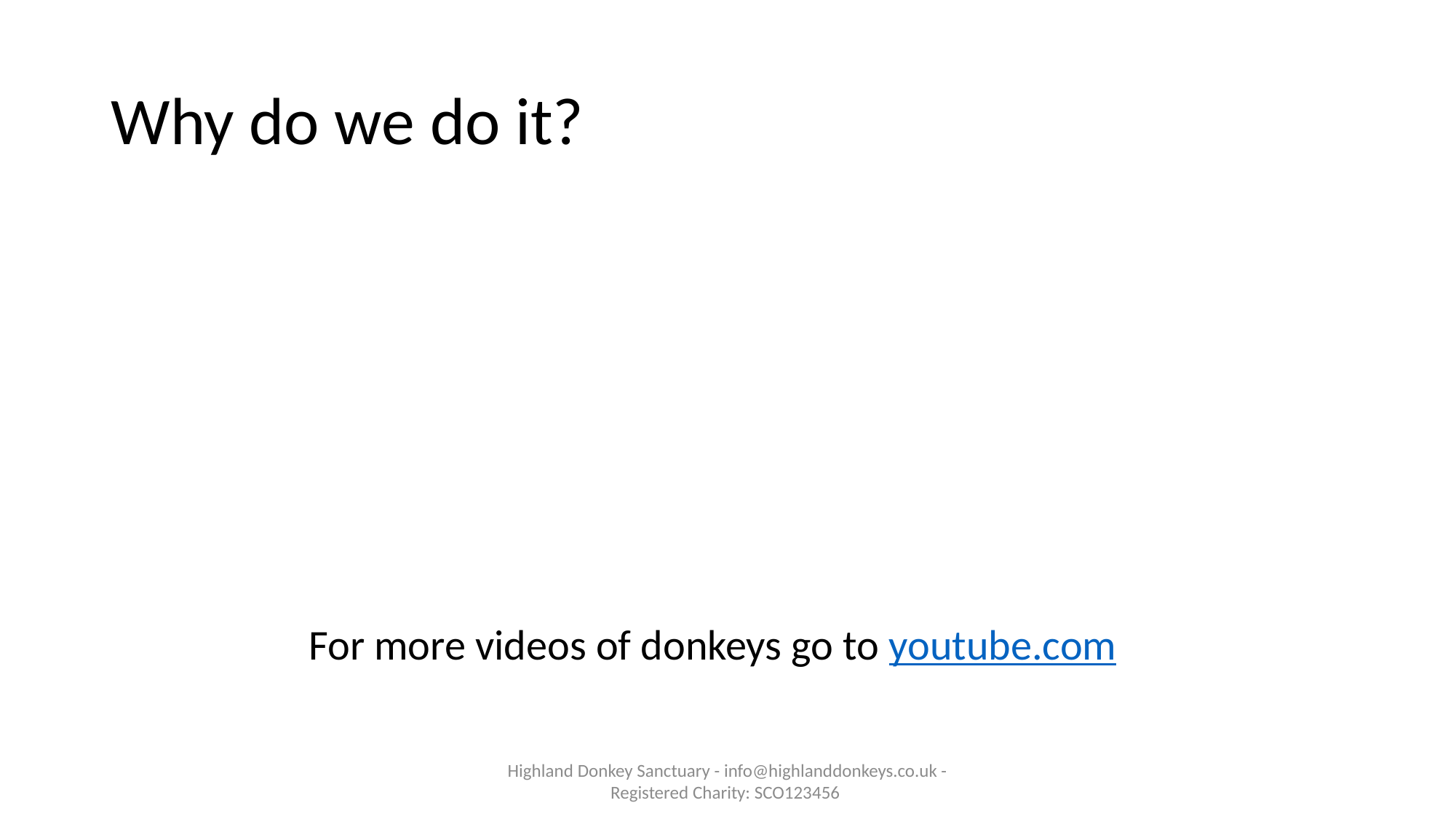

# Why do we do it?
For more videos of donkeys go to youtube.com
Highland Donkey Sanctuary - info@highlanddonkeys.co.uk - Registered Charity: SCO123456